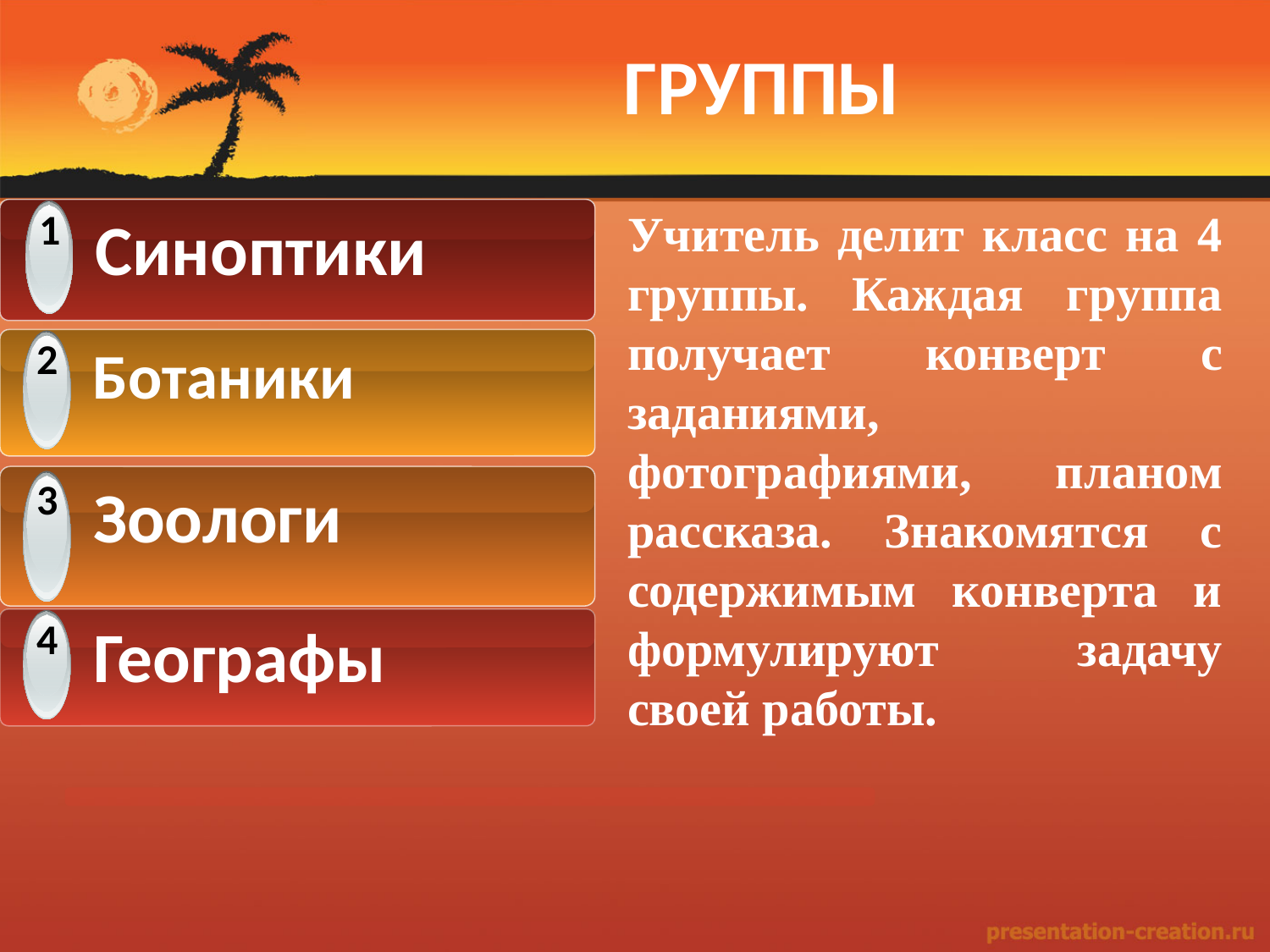

# ГРУППЫ
Учитель делит класс на 4 группы. Каждая группа получает конверт с заданиями, фотографиями, планом рассказа. Знакомятся с содержимым конверта и формулируют задачу своей работы.

1
Синоптики

2
Ботаники

3
Зоологи

4
Географы